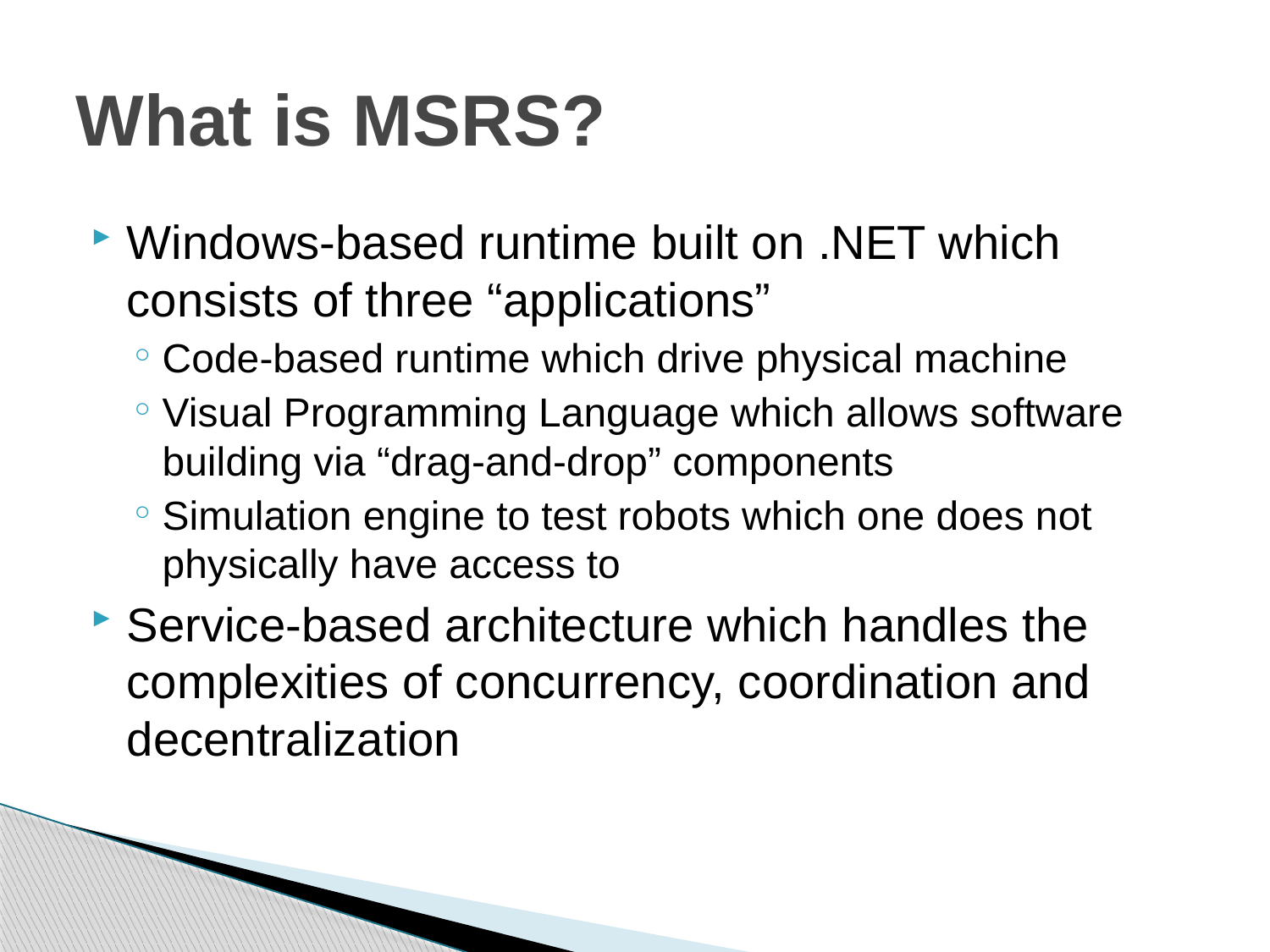

# What is MSRS?
Windows-based runtime built on .NET which consists of three “applications”
Code-based runtime which drive physical machine
Visual Programming Language which allows software building via “drag-and-drop” components
Simulation engine to test robots which one does not physically have access to
Service-based architecture which handles the complexities of concurrency, coordination and decentralization